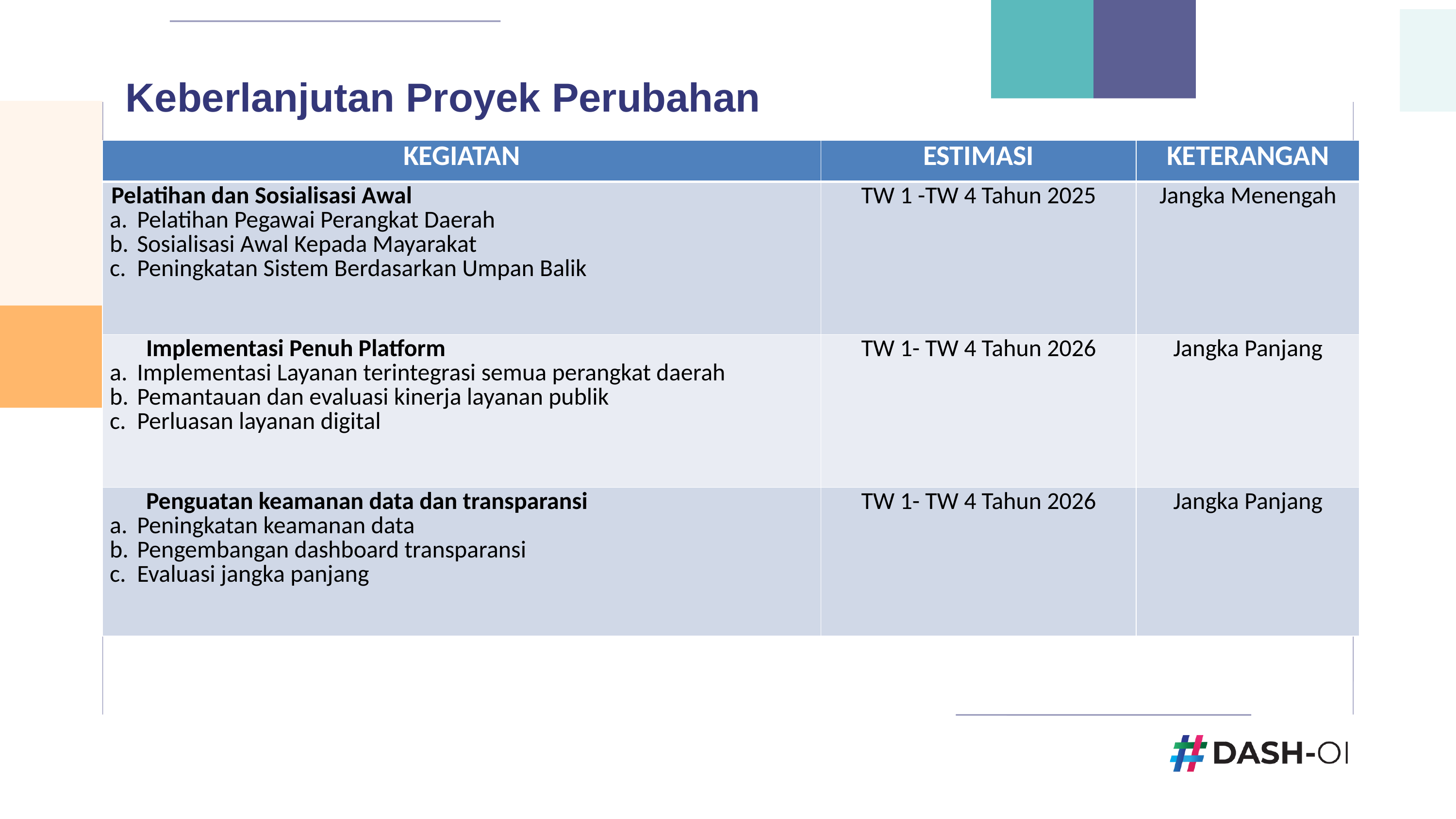

Keberlanjutan Proyek Perubahan

| KEGIATAN | ESTIMASI | KETERANGAN |
| --- | --- | --- |
| Pelatihan dan Sosialisasi Awal Pelatihan Pegawai Perangkat Daerah Sosialisasi Awal Kepada Mayarakat Peningkatan Sistem Berdasarkan Umpan Balik | TW 1 -TW 4 Tahun 2025 | Jangka Menengah |
| Implementasi Penuh Platform Implementasi Layanan terintegrasi semua perangkat daerah Pemantauan dan evaluasi kinerja layanan publik Perluasan layanan digital | TW 1- TW 4 Tahun 2026 | Jangka Panjang |
| Penguatan keamanan data dan transparansi Peningkatan keamanan data Pengembangan dashboard transparansi Evaluasi jangka panjang | TW 1- TW 4 Tahun 2026 | Jangka Panjang |

C